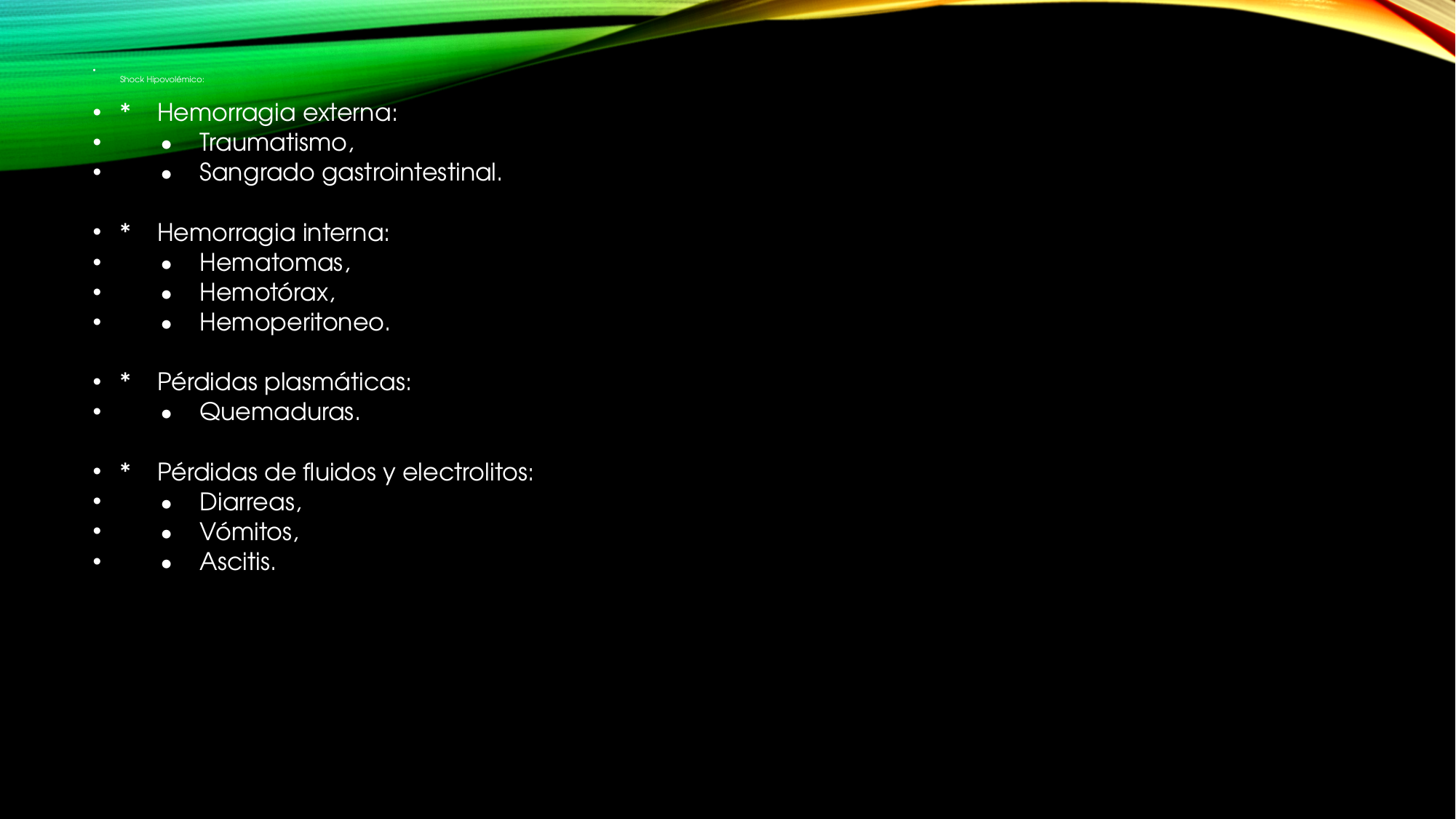

Shock Hipovolémico:

*    Hemorragia externa:
      •    Traumatismo,
      •    Sangrado gastrointestinal.

*    Hemorragia interna:
      •    Hematomas,
      •    Hemotórax,
      •    Hemoperitoneo.

*    Pérdidas plasmáticas:
      •    Quemaduras.

*    Pérdidas de fluidos y electrolitos:
      •    Diarreas,
      •    Vómitos,
      •    Ascitis.
*    Hemorragia externa:
      •    Traumatismo,
      •    Sangrado gastrointestinal.
*    Hemorragia interna:
      •    Hematoma
      •    Hemotó
      •  eo
*    Pérdidas plasmáticas:
      •    Quemaduras.
*    Pérdidas de fluidos y electrolitos:
      •    Diarreas,
      •    Vómitos,
      •    Ascitis.